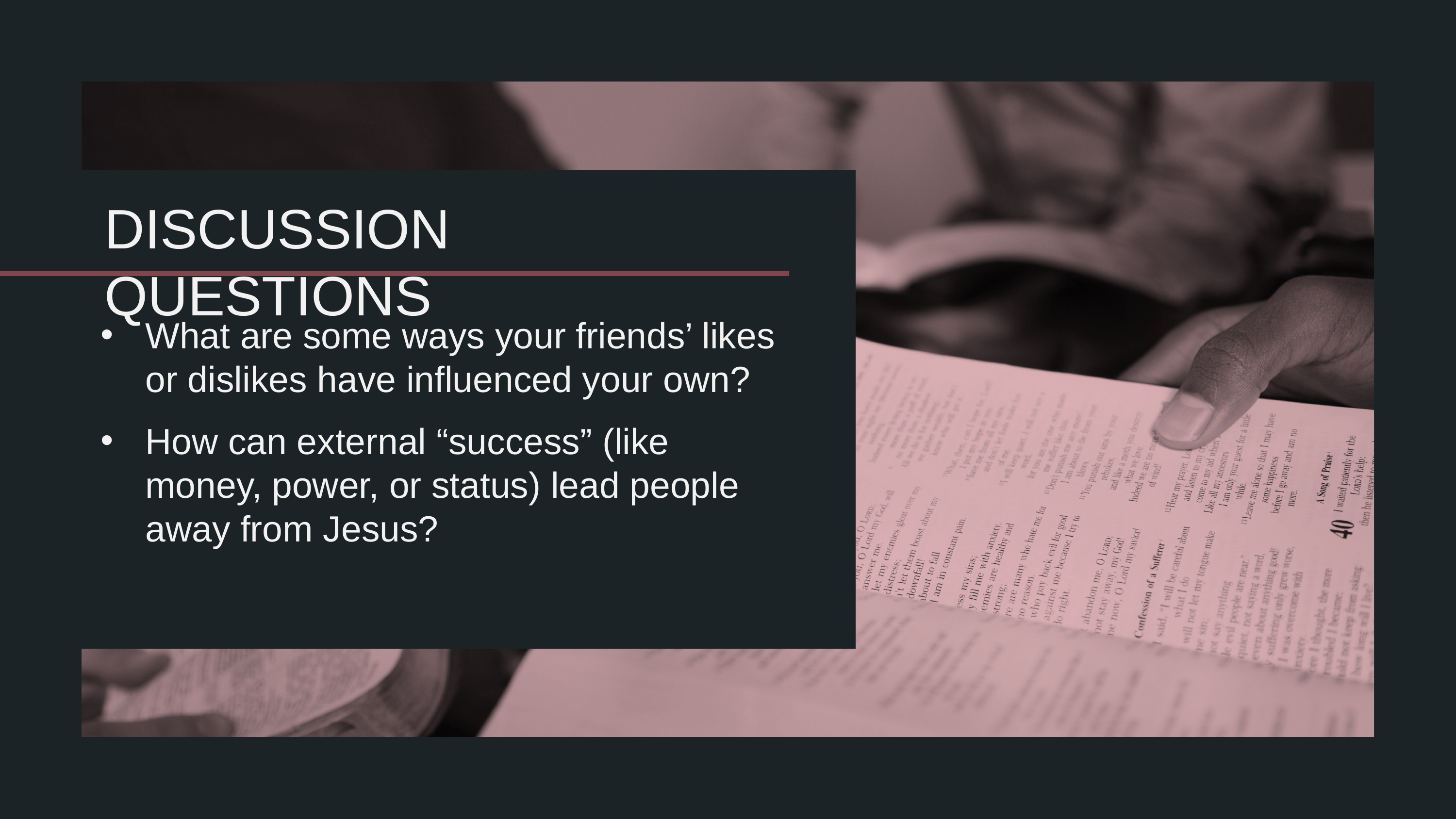

What are some ways your friends’ likes or dislikes have influenced your own?
How can external “success” (like money, power, or status) lead people away from Jesus?